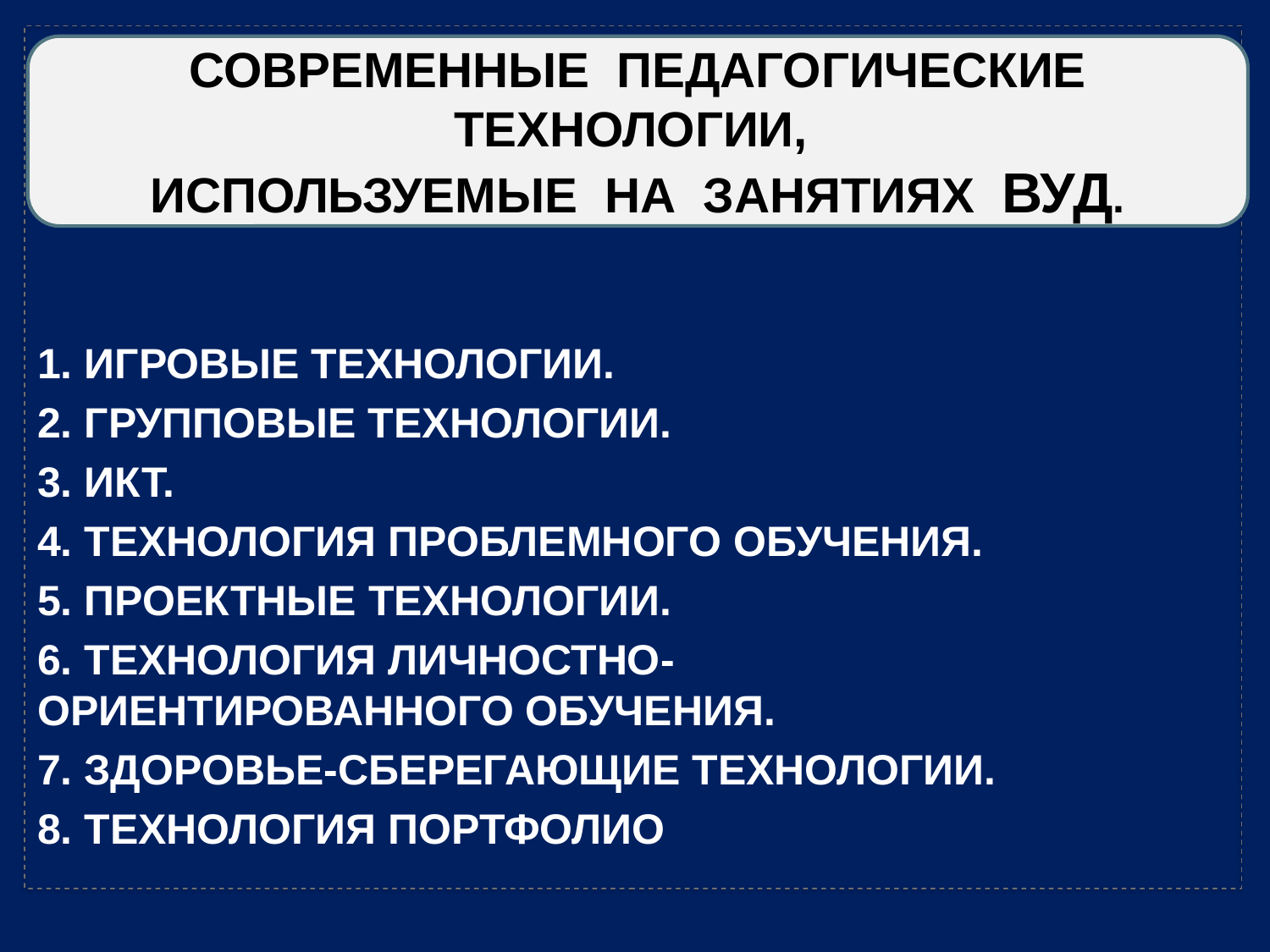

СОВРЕМЕННЫЕ  ПЕДАГОГИЧЕСКИЕ ТЕХНОЛОГИИ,
ИСПОЛЬЗУЕМЫЕ  НА  ЗАНЯТИЯХ  ВУД.
1. ИГРОВЫЕ ТЕХНОЛОГИИ.
2. ГРУППОВЫЕ ТЕХНОЛОГИИ.
3. ИКТ.
4. ТЕХНОЛОГИЯ ПРОБЛЕМНОГО ОБУЧЕНИЯ.
5. ПРОЕКТНЫЕ ТЕХНОЛОГИИ.
6. ТЕХНОЛОГИЯ ЛИЧНОСТНО-	ОРИЕНТИРОВАННОГО ОБУЧЕНИЯ.
7. ЗДОРОВЬЕ-СБЕРЕГАЮЩИЕ ТЕХНОЛОГИИ.
8. ТЕХНОЛОГИЯ ПОРТФОЛИО